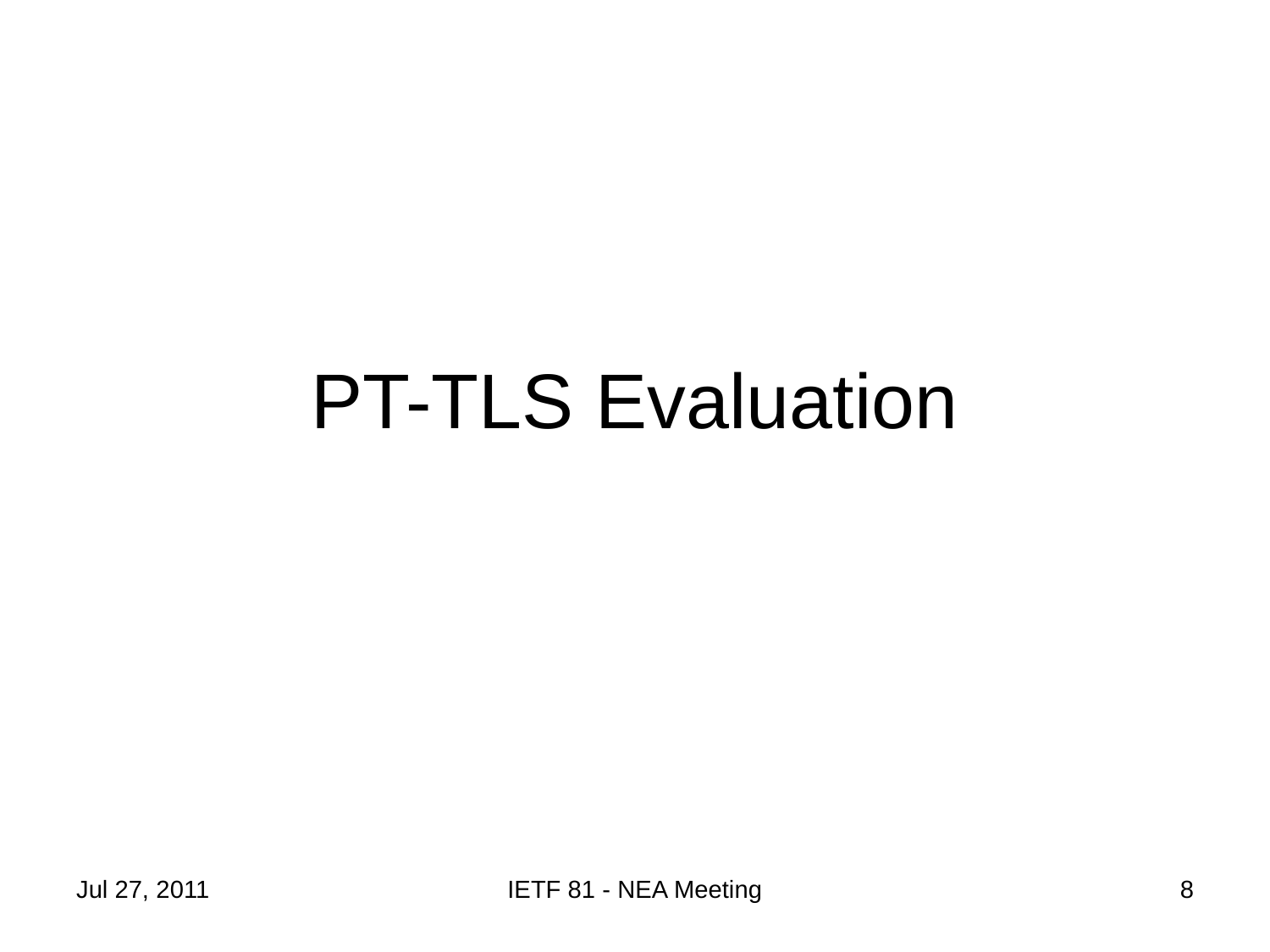

# PT-TLS Evaluation

Jul 27, 2011
IETF 81 - NEA Meeting
8